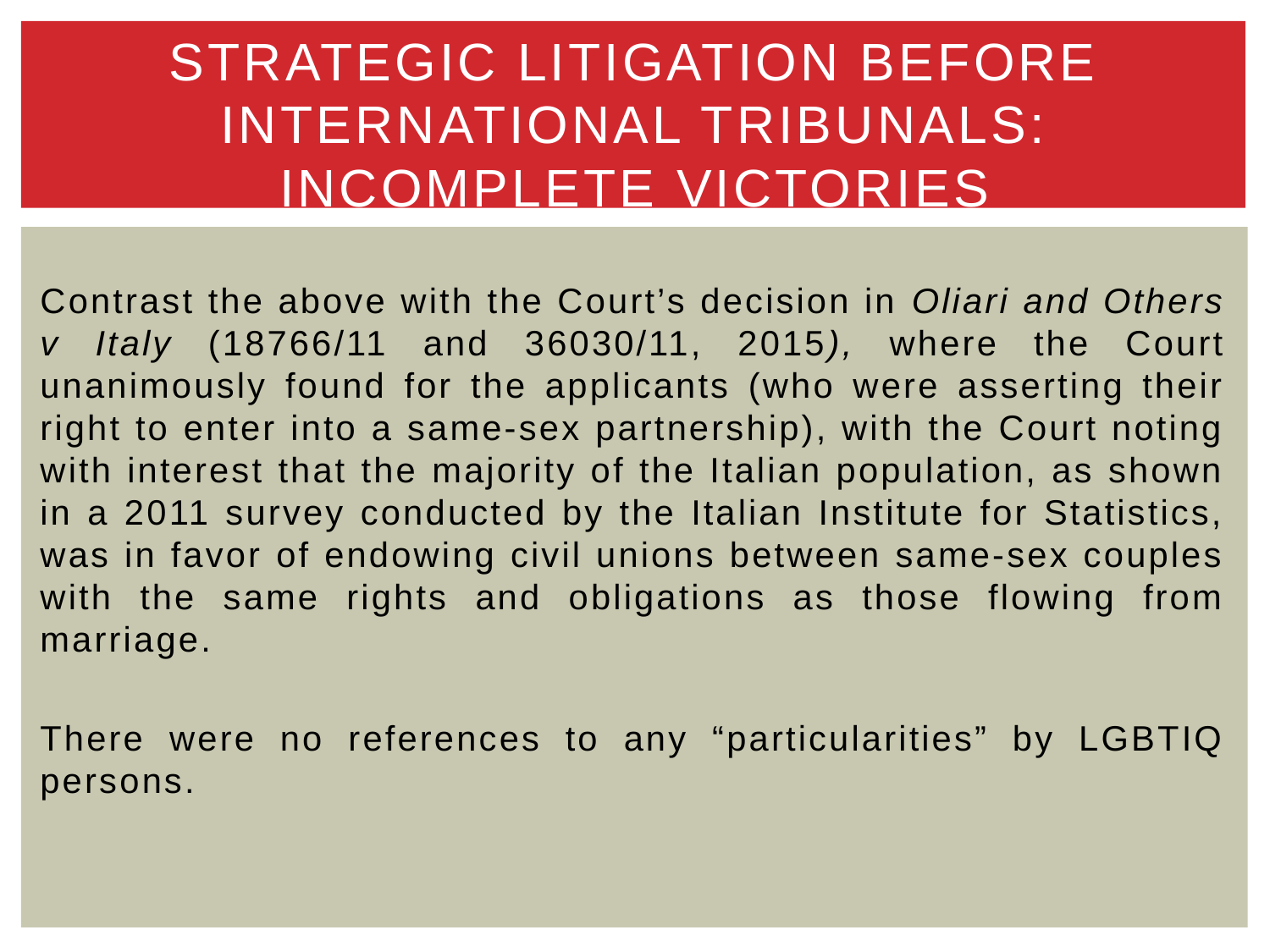

# Strategic litigation before international tribunals: incomplete victories

Contrast the above with the Court’s decision in Oliari and Others v Italy (18766/11 and 36030/11, 2015), where the Court unanimously found for the applicants (who were asserting their right to enter into a same-sex partnership), with the Court noting with interest that the majority of the Italian population, as shown in a 2011 survey conducted by the Italian Institute for Statistics, was in favor of endowing civil unions between same-sex couples with the same rights and obligations as those flowing from marriage.

There were no references to any “particularities” by LGBTIQ persons.